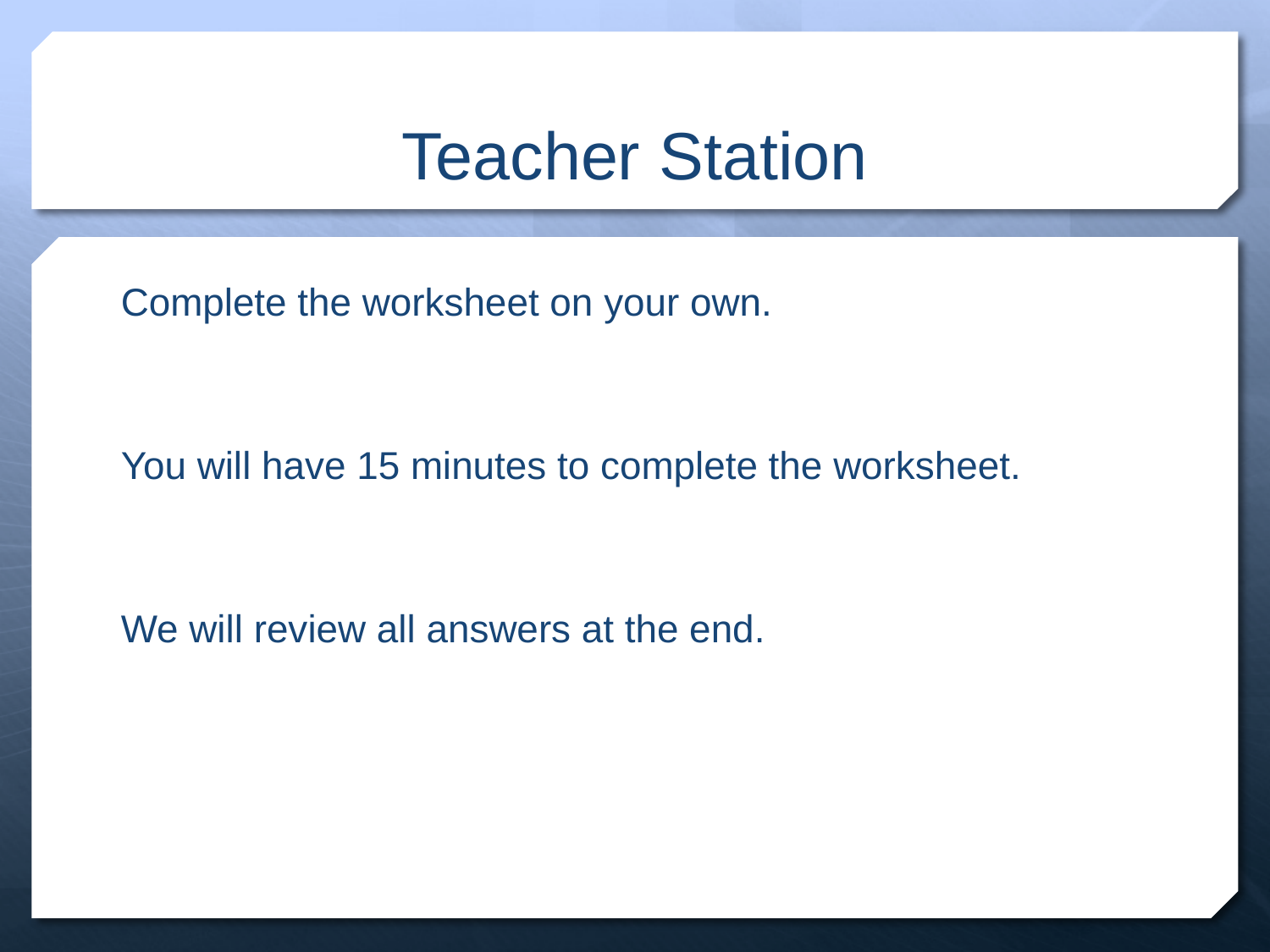

# Teacher Station
Complete the worksheet on your own.

You will have 15 minutes to complete the worksheet.

We will review all answers at the end.